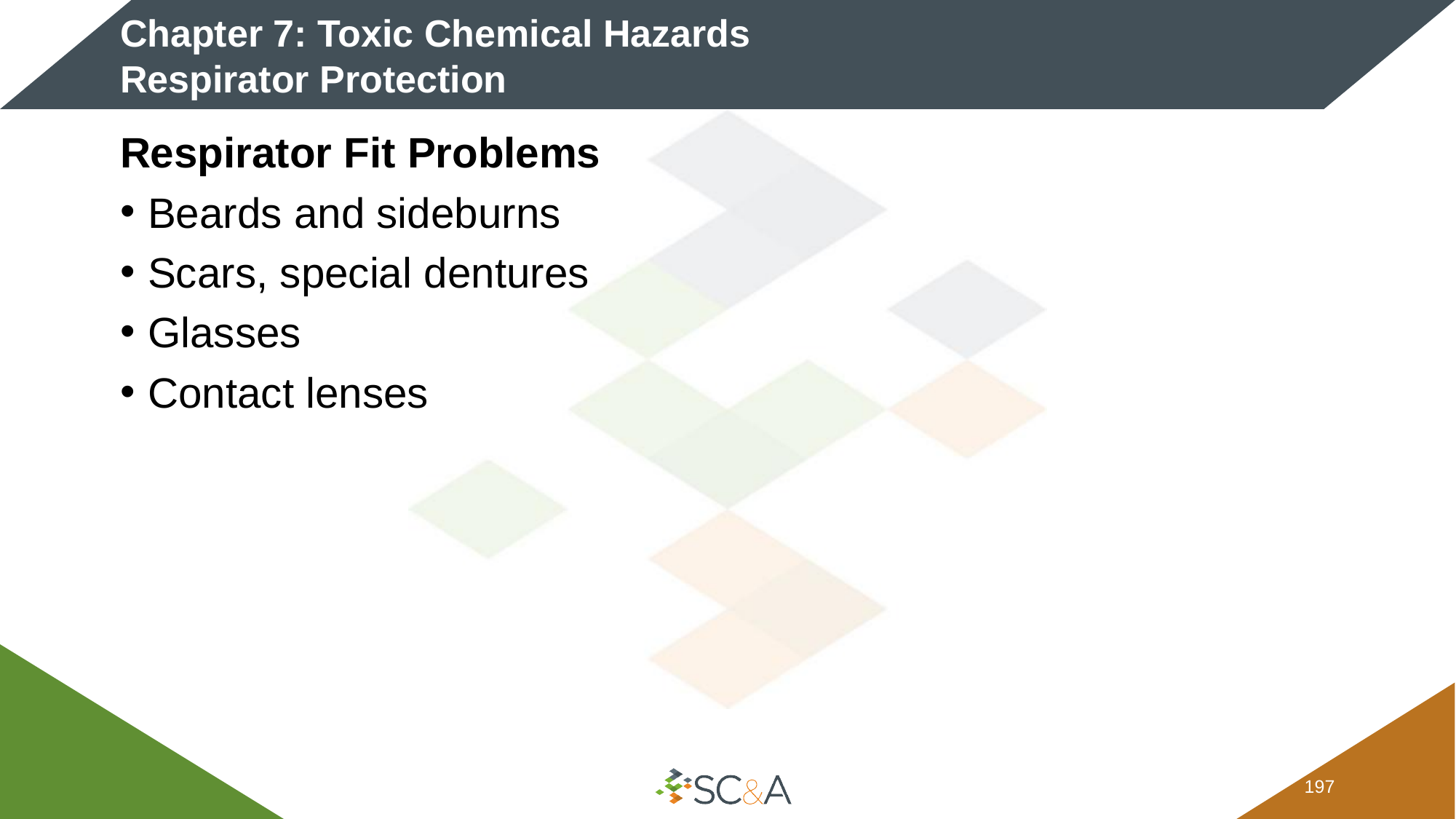

# Chapter 7: Toxic Chemical Hazards Respirator Protection
Respirator Fit Problems
Beards and sideburns
Scars, special dentures
Glasses
Contact lenses
197